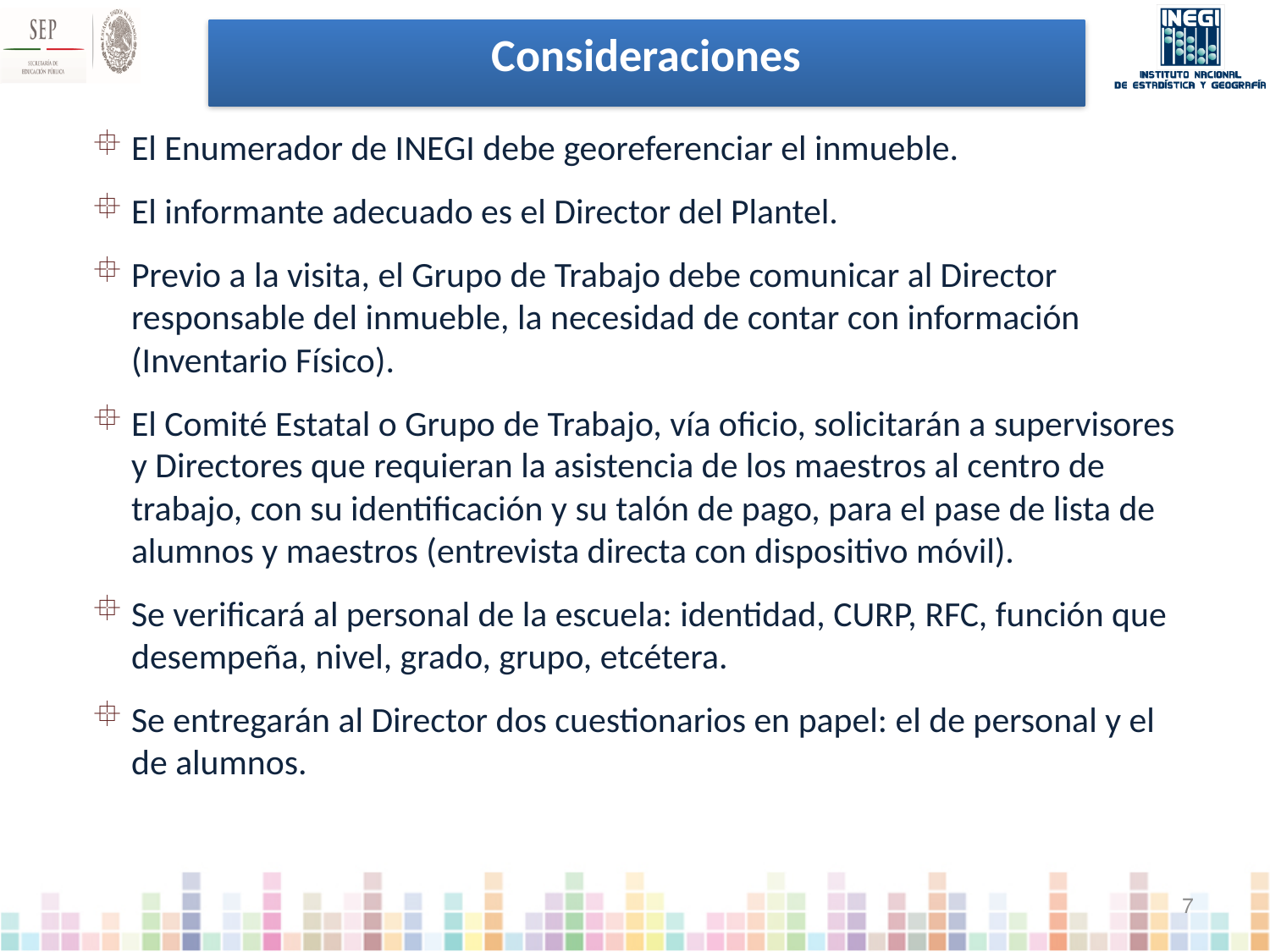

Consideraciones
El Enumerador de INEGI debe georeferenciar el inmueble.

El informante adecuado es el Director del Plantel.

Previo a la visita, el Grupo de Trabajo debe comunicar al Director responsable del inmueble, la necesidad de contar con información (Inventario Físico).

El Comité Estatal o Grupo de Trabajo, vía oficio, solicitarán a supervisores y Directores que requieran la asistencia de los maestros al centro de trabajo, con su identificación y su talón de pago, para el pase de lista de alumnos y maestros (entrevista directa con dispositivo móvil).

Se verificará al personal de la escuela: identidad, CURP, RFC, función que desempeña, nivel, grado, grupo, etcétera.

Se entregarán al Director dos cuestionarios en papel: el de personal y el de alumnos.

7